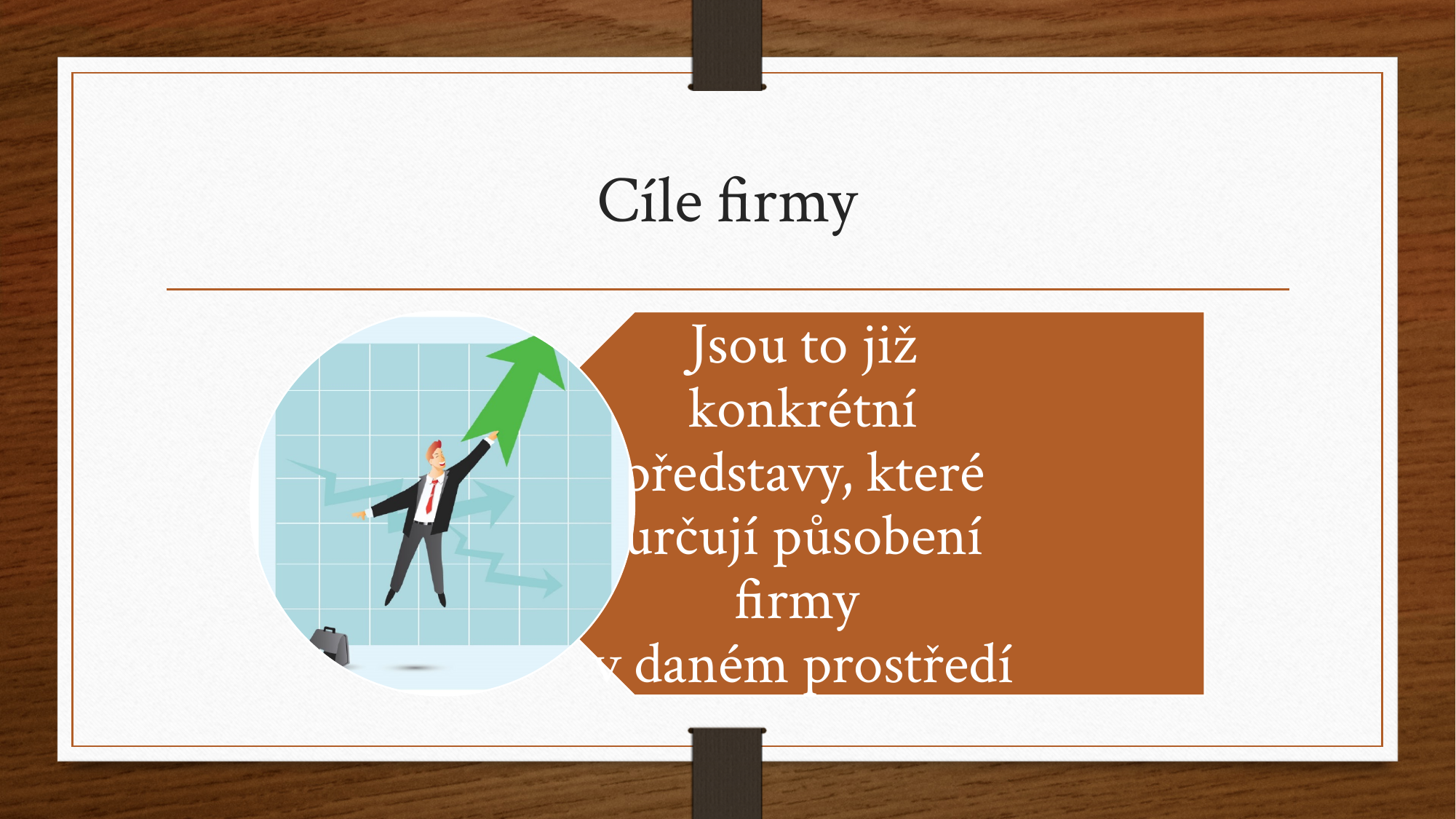

# Cíle firmy
Jsou to již konkrétní představy, které určují působení firmy
v daném prostředí